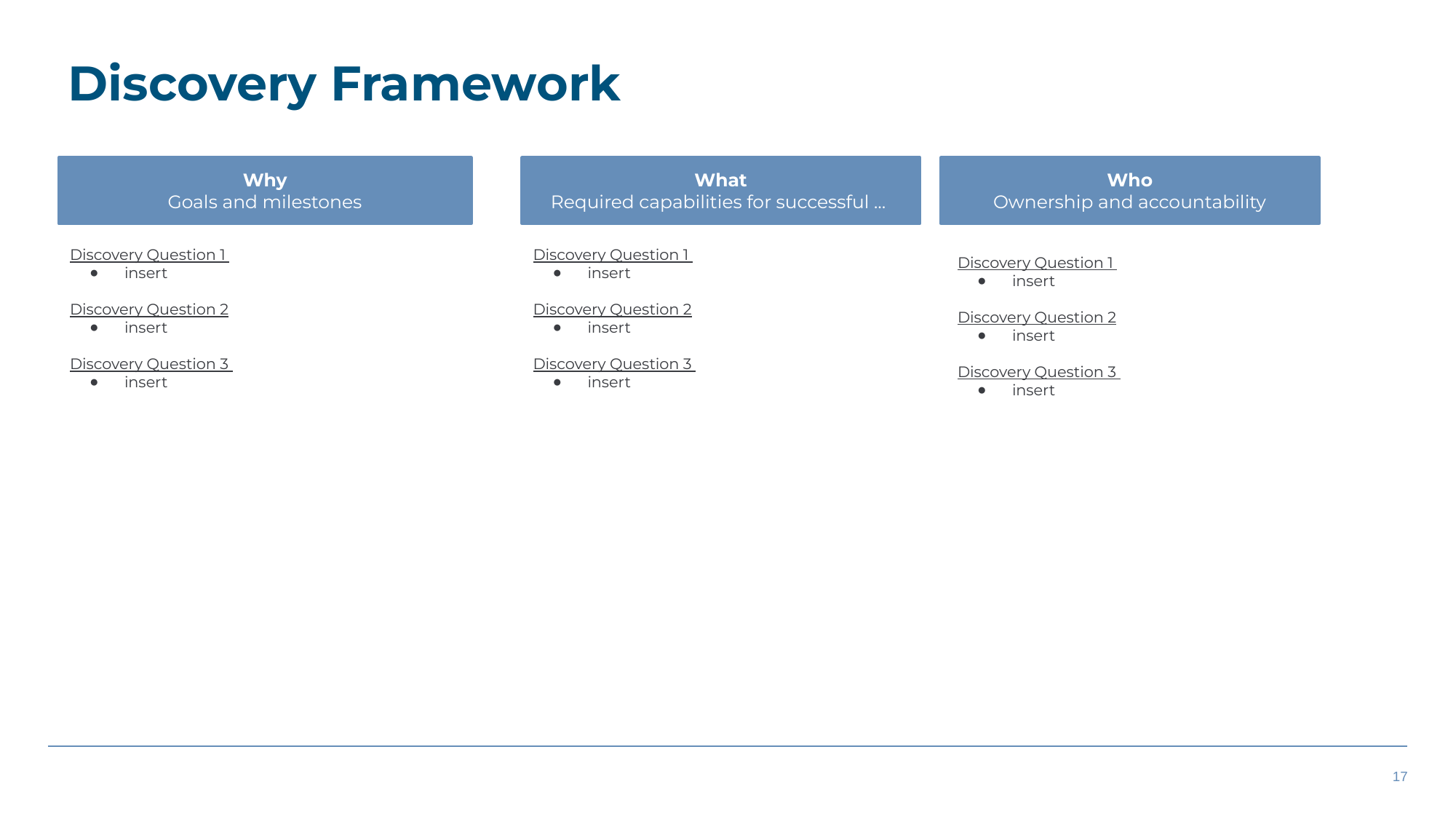

Discovery Framework
Why
Goals and milestones
What
Required capabilities for successful …
Who
Ownership and accountability
Discovery Question 1
insert

Discovery Question 2
insert

Discovery Question 3
insert
Discovery Question 1
insert

Discovery Question 2
insert

Discovery Question 3
insert
Discovery Question 1
insert

Discovery Question 2
insert

Discovery Question 3
insert